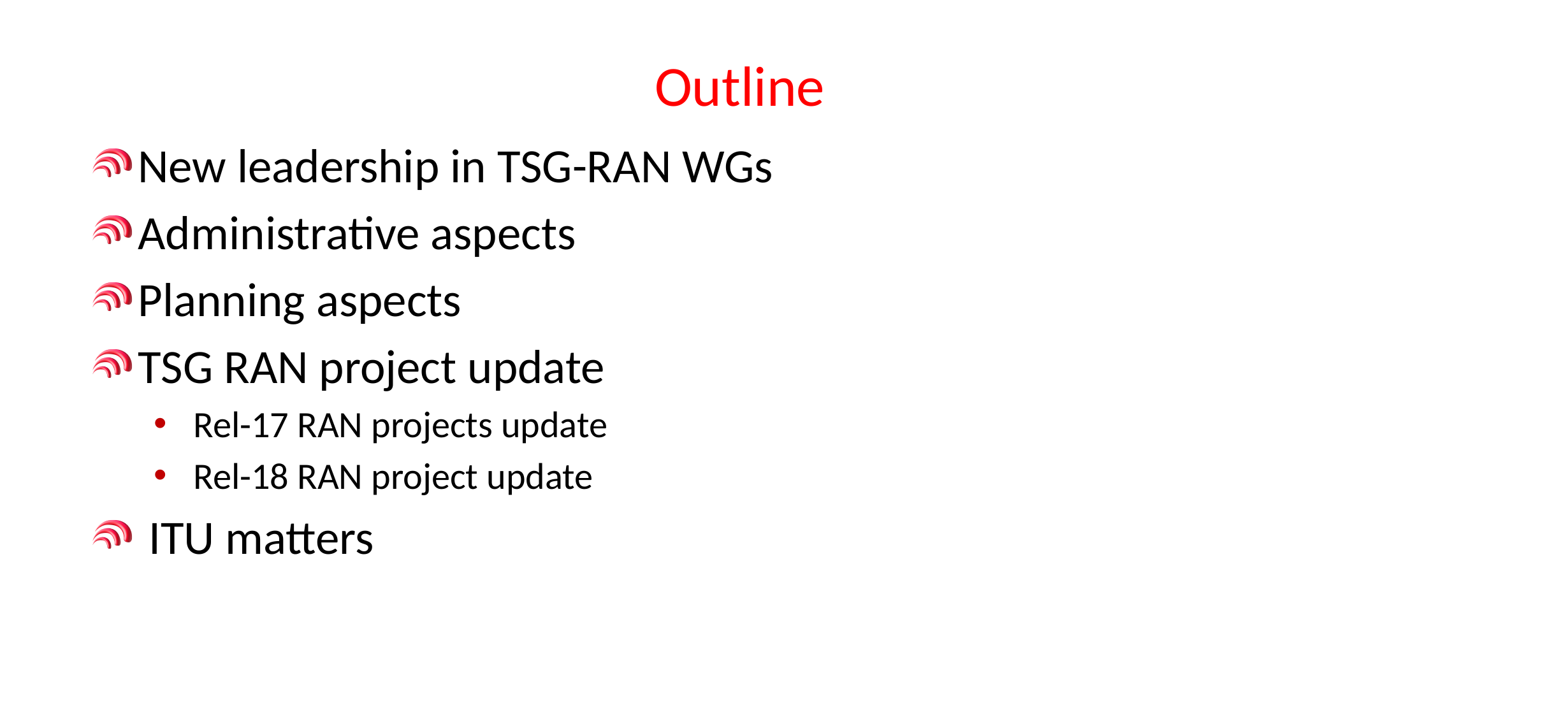

# Outline
New leadership in TSG-RAN WGs
Administrative aspects
Planning aspects
TSG RAN project update
Rel-17 RAN projects update
Rel-18 RAN project update
 ITU matters